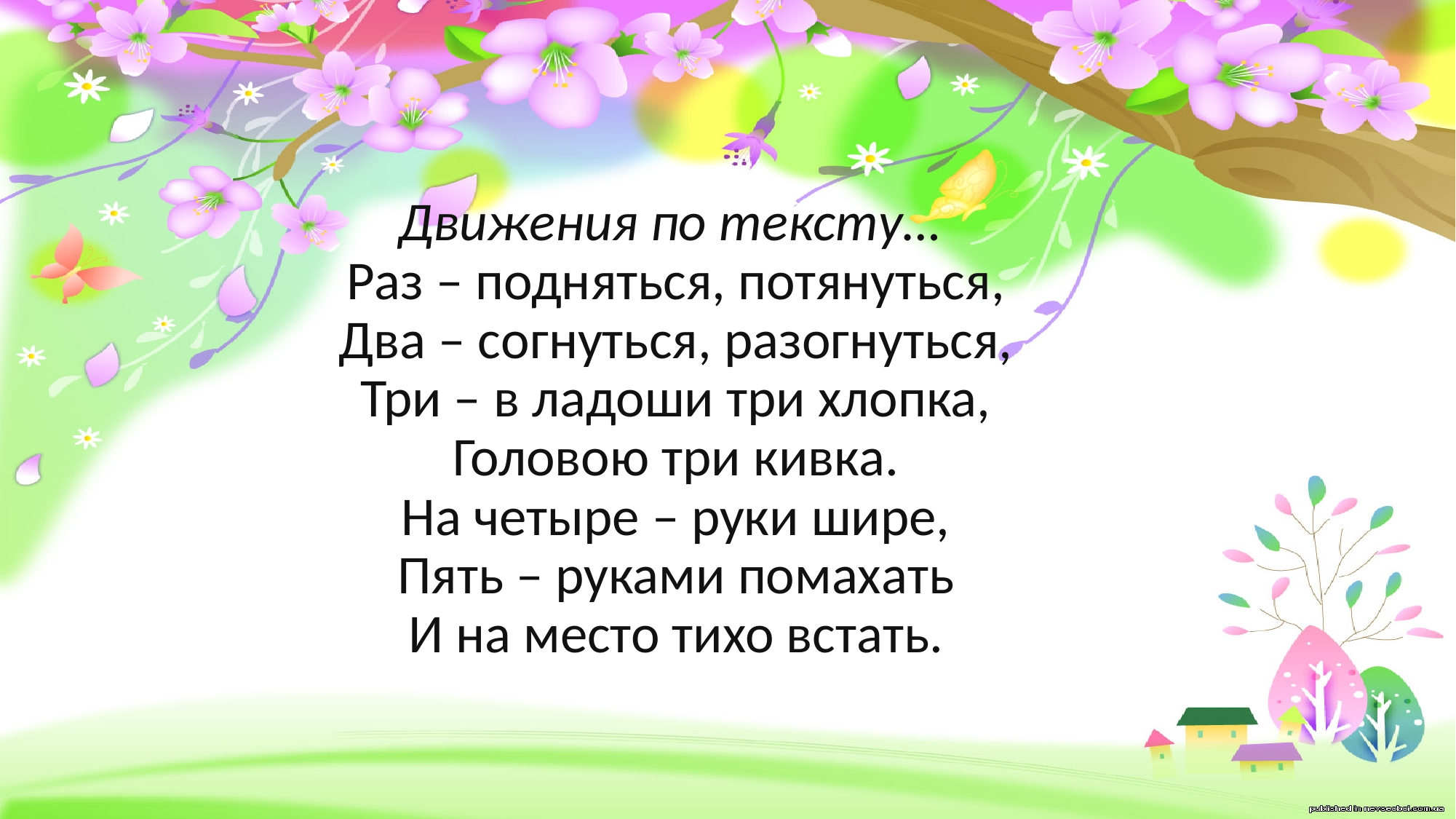

# Движения по тексту… Раз – подняться, потянуться, Два – согнуться, разогнуться, Три – в ладоши три хлопка, Головою три кивка. На четыре – руки шире, Пять – руками помахать И на место тихо встать.